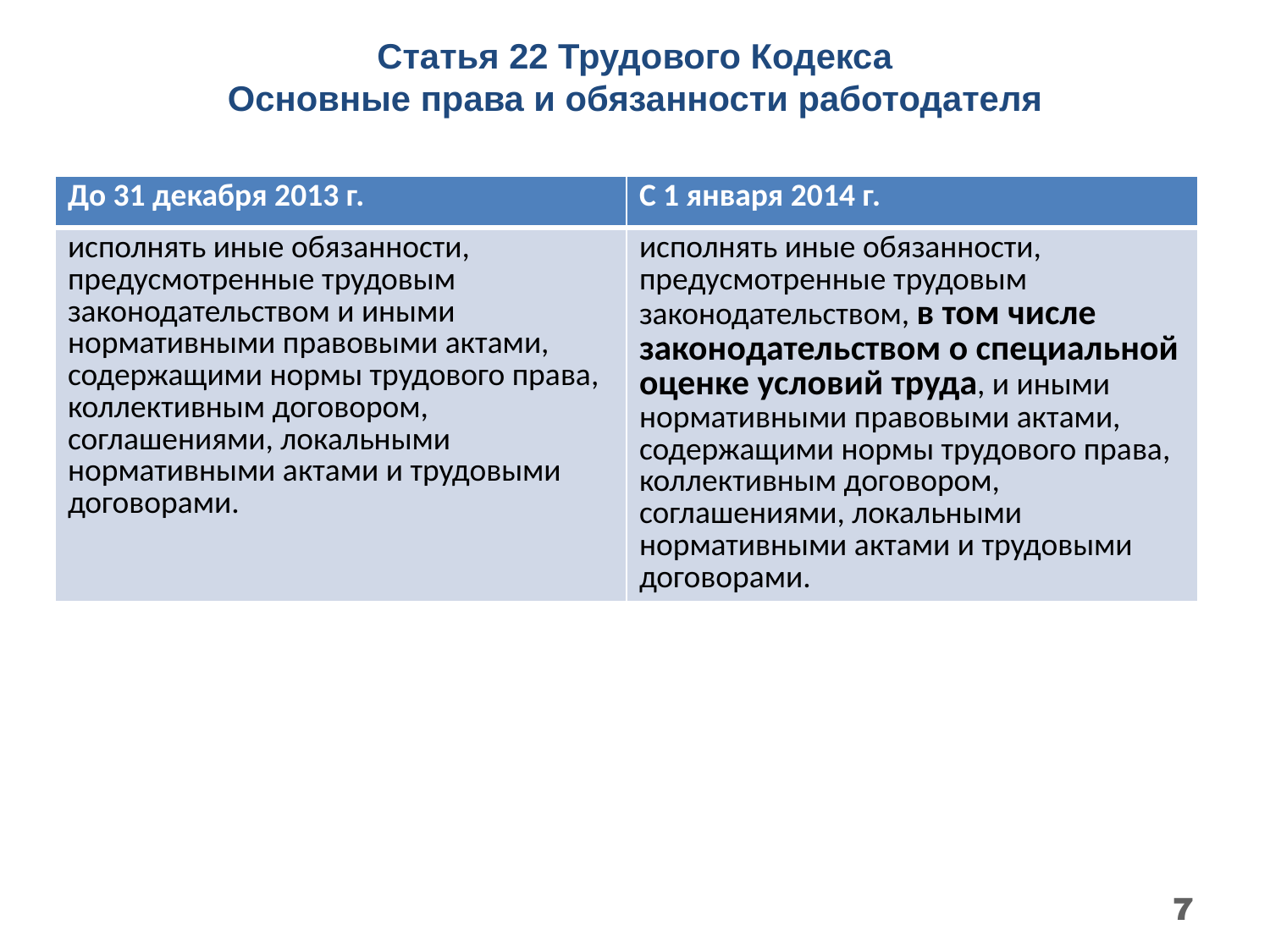

# Статья 22 Трудового Кодекса Основные права и обязанности работодателя
| До 31 декабря 2013 г. | С 1 января 2014 г. |
| --- | --- |
| исполнять иные обязанности, предусмотренные трудовым законодательством и иными нормативными правовыми актами, содержащими нормы трудового права, коллективным договором, соглашениями, локальными нормативными актами и трудовыми договорами. | исполнять иные обязанности, предусмотренные трудовым законодательством, в том числе законодательством о специальной оценке условий труда, и иными нормативными правовыми актами, содержащими нормы трудового права, коллективным договором, соглашениями, локальными нормативными актами и трудовыми договорами. |
7